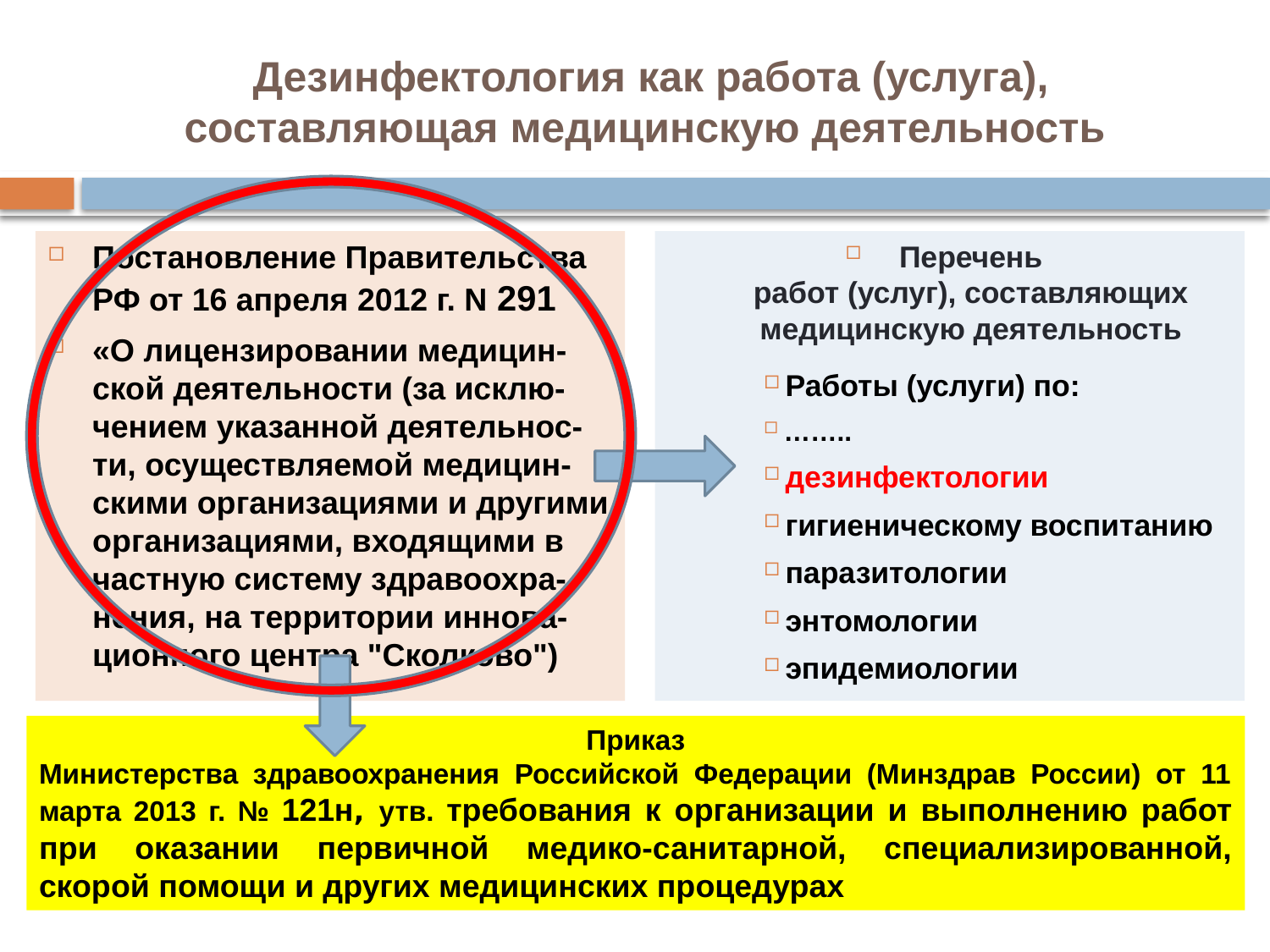

# Дезинфектология как работа (услуга), составляющая медицинскую деятельность

Постановление Правительства РФ от 16 апреля 2012 г. N 291
«О лицензировании медицин-ской деятельности (за исклю-чением указанной деятельнос-ти, осуществляемой медицин-скими организациями и другими организациями, входящими в частную систему здравоохра-нения, на территории иннова-ционного центра "Сколково")
Перечень
работ (услуг), составляющих медицинскую деятельность
Работы (услуги) по:
……..
дезинфектологии
гигиеническому воспитанию
паразитологии
энтомологии
эпидемиологии

Приказ
Министерства здравоохранения Российской Федерации (Минздрав России) от 11 марта 2013 г. № 121н, утв. требования к организации и выполнению работ при оказании первичной медико-санитарной, специализированной, скорой помощи и других медицинских процедурах